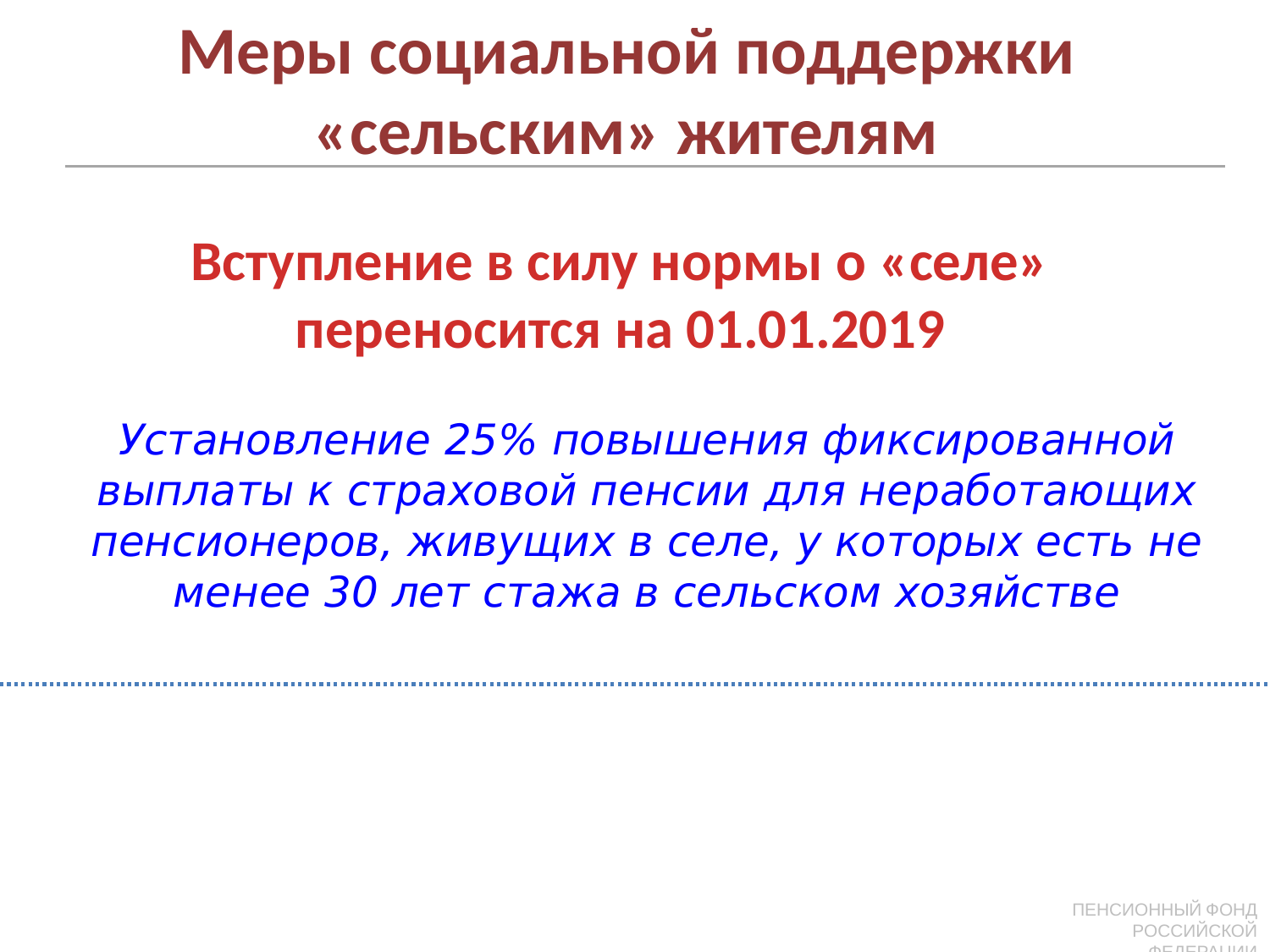

Меры социальной поддержки «сельским» жителям
Вступление в силу нормы о «селе» переносится на 01.01.2019
Установление 25% повышения фиксированной выплаты к страховой пенсии для неработающих пенсионеров, живущих в селе, у которых есть не менее 30 лет стажа в сельском хозяйстве